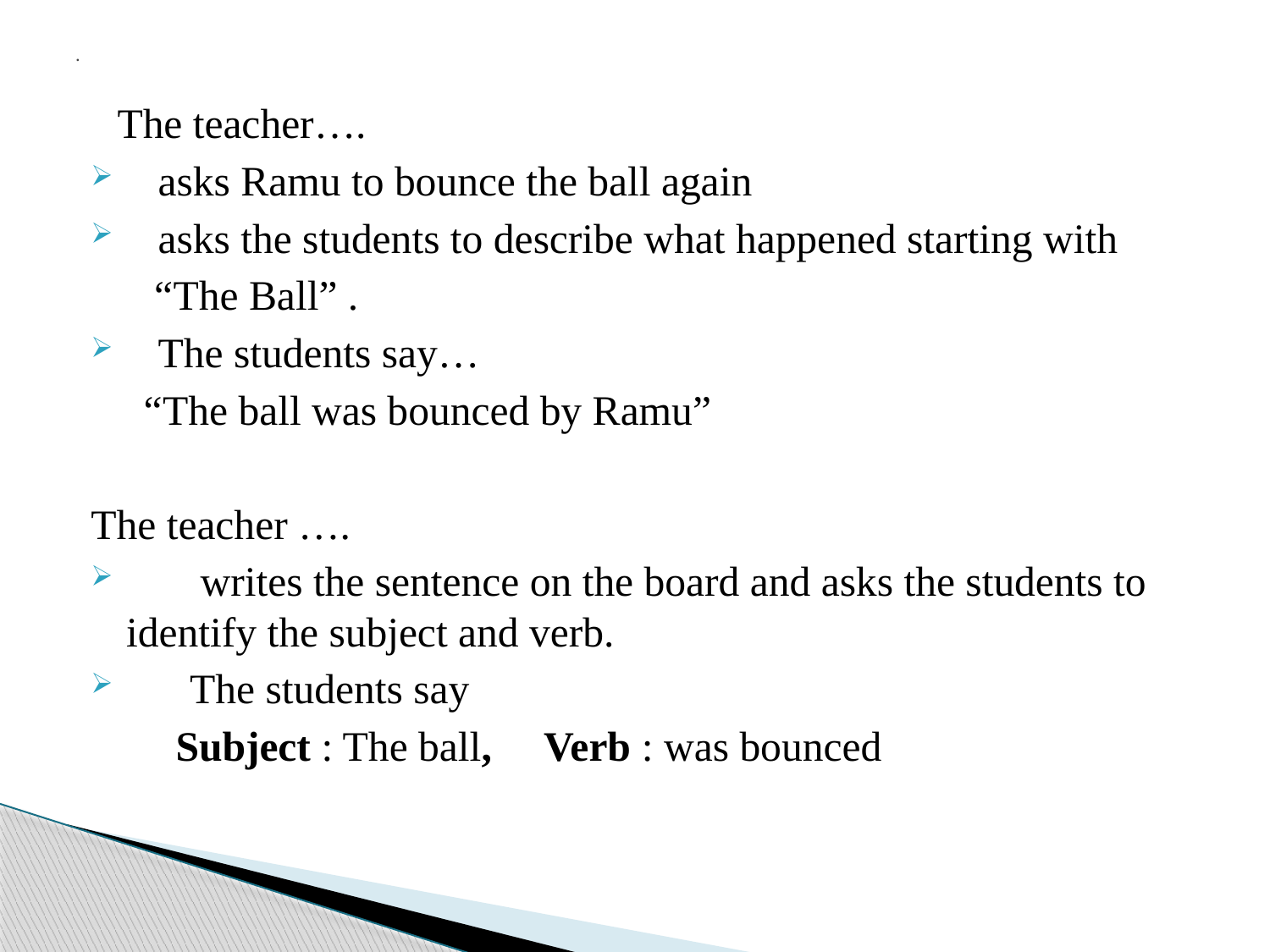

# .
  The teacher….
   asks Ramu to bounce the ball again
   asks the students to describe what happened starting with
      “The Ball” .
   The students say…
     “The ball was bounced by Ramu”

The teacher ….
       writes the sentence on the board and asks the students to   identify the subject and verb.
      The students say
        Subject : The ball,     Verb : was bounced